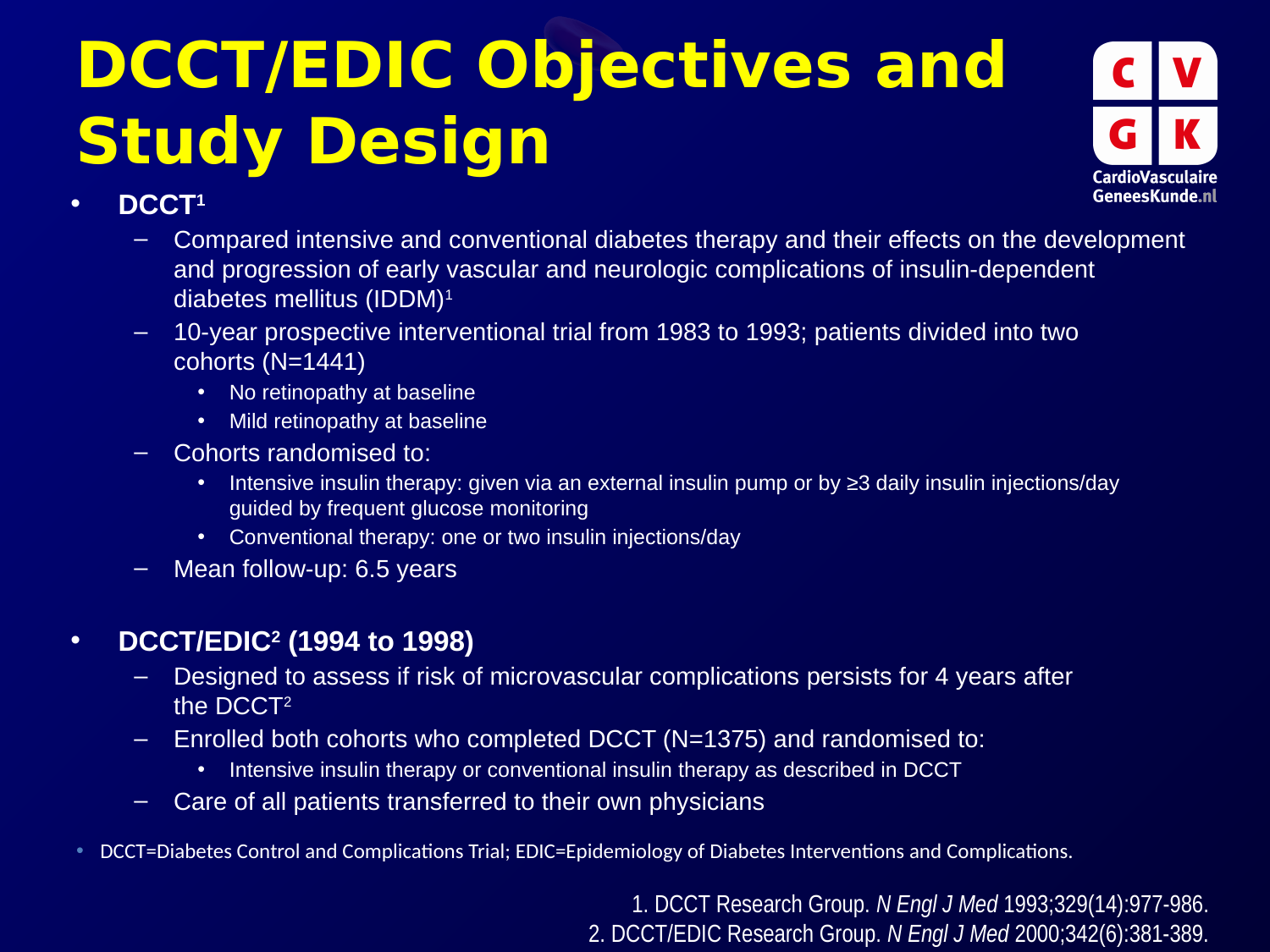

DCCT/EDIC Objectives and Study Design
DCCT1
Compared intensive and conventional diabetes therapy and their effects on the development and progression of early vascular and neurologic complications of insulin-dependent diabetes mellitus (IDDM)1
10-year prospective interventional trial from 1983 to 1993; patients divided into two
cohorts (N=1441)
No retinopathy at baseline
Mild retinopathy at baseline
Cohorts randomised to:
Intensive insulin therapy: given via an external insulin pump or by ≥3 daily insulin injections/day
guided by frequent glucose monitoring
Conventional therapy: one or two insulin injections/day
Mean follow-up: 6.5 years

DCCT/EDIC2 (1994 to 1998)
Designed to assess if risk of microvascular complications persists for 4 years after
the DCCT2
Enrolled both cohorts who completed DCCT (N=1375) and randomised to:
Intensive insulin therapy or conventional insulin therapy as described in DCCT
Care of all patients transferred to their own physicians
DCCT=Diabetes Control and Complications Trial; EDIC=Epidemiology of Diabetes Interventions and Complications.

1. DCCT Research Group. N Engl J Med 1993;329(14):977-986.
2. DCCT/EDIC Research Group. N Engl J Med 2000;342(6):381-389.